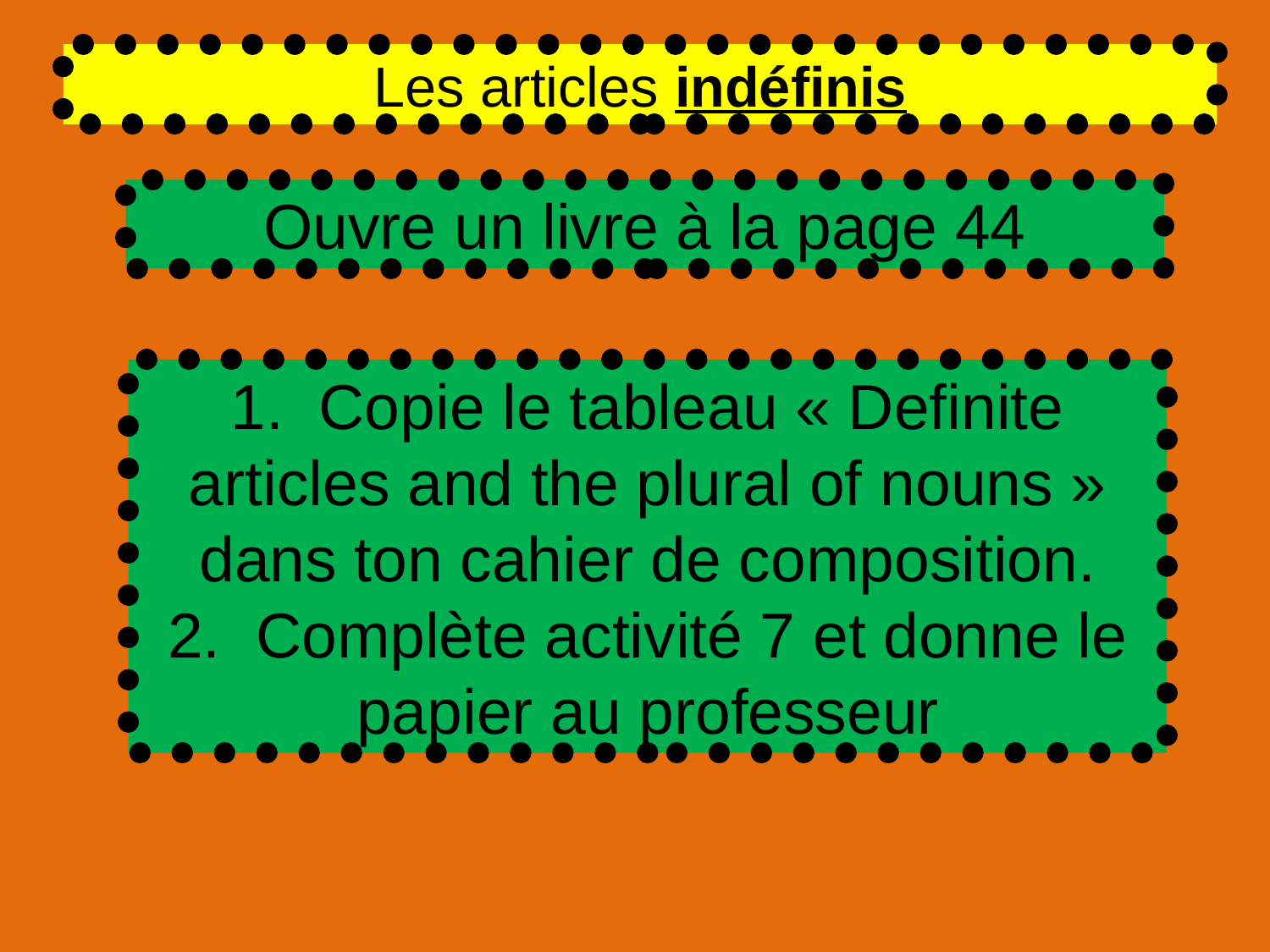

Les articles indéfinis
Ouvre un livre à la page 44
1.  Copie le tableau « Definite articles and the plural of nouns » dans ton cahier de composition.
2.  Complète activité 7 et donne le papier au professeur